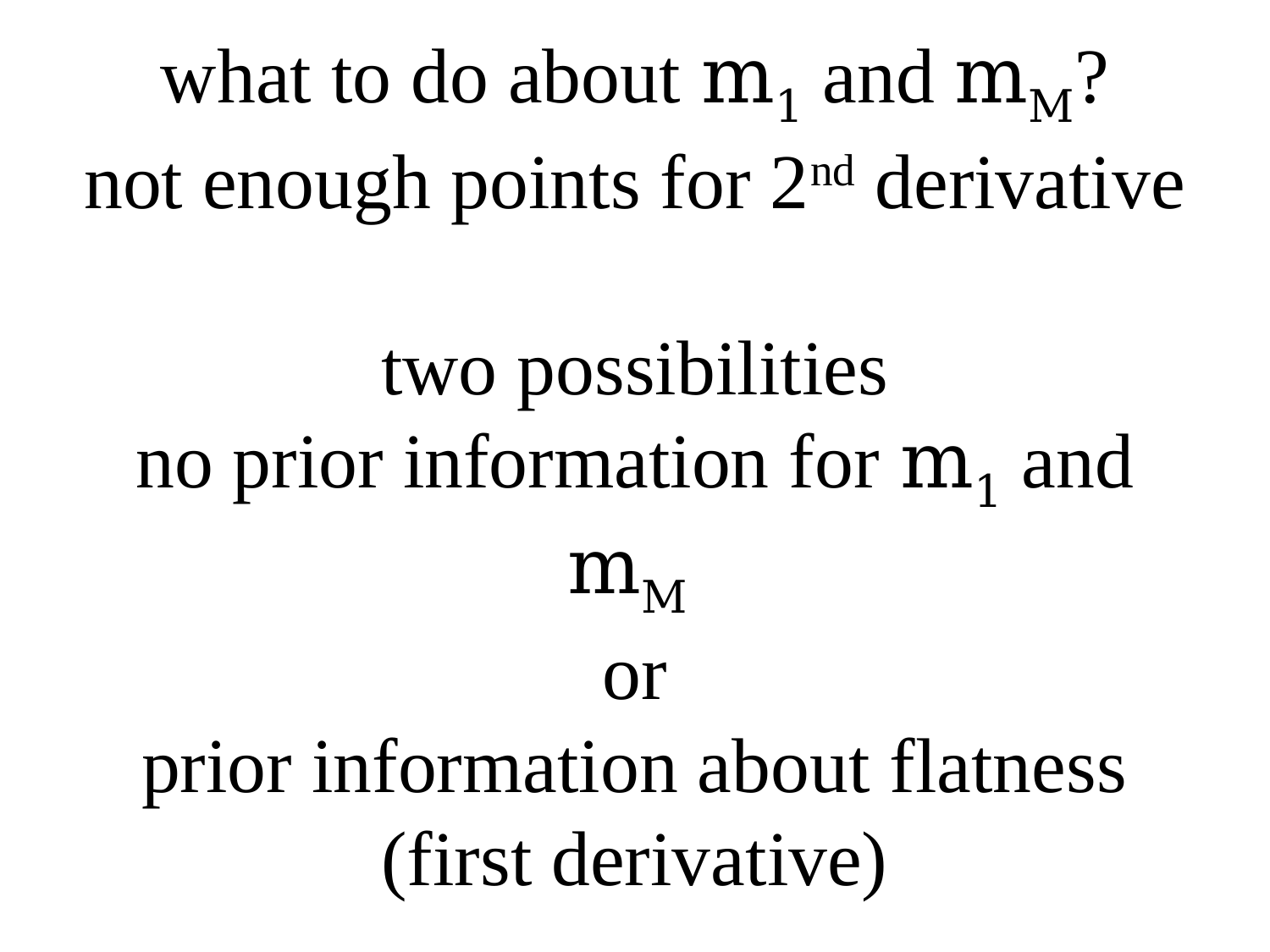

# what to do about m1 and mM? not enough points for 2nd derivative two possibilities no prior information for m1 and mM or prior information about flatness (first derivative)